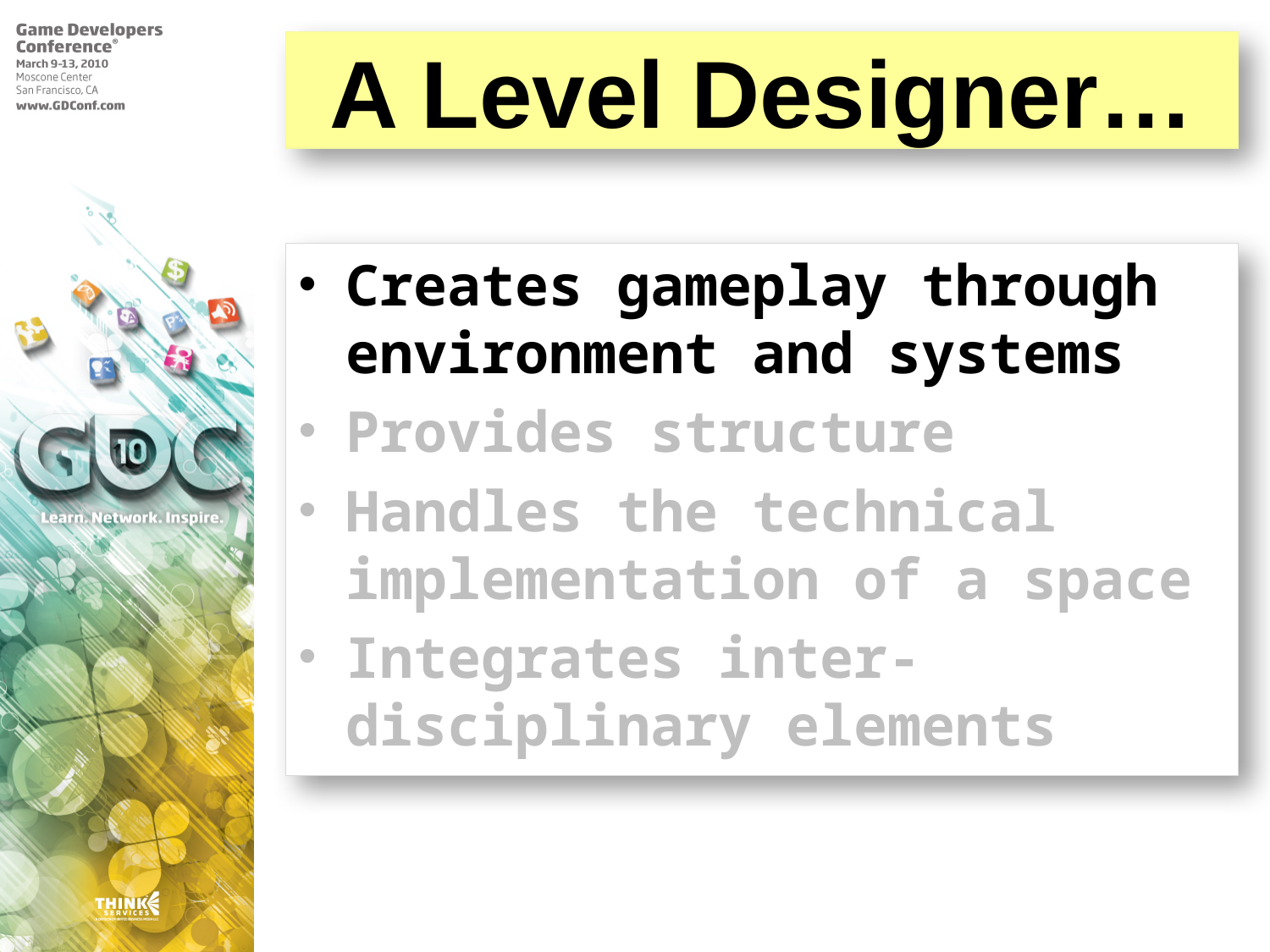

# A Level Designer…
Creates gameplay through environment and systems
Provides structure
Handles the technical implementation of a space
Integrates inter-disciplinary elements